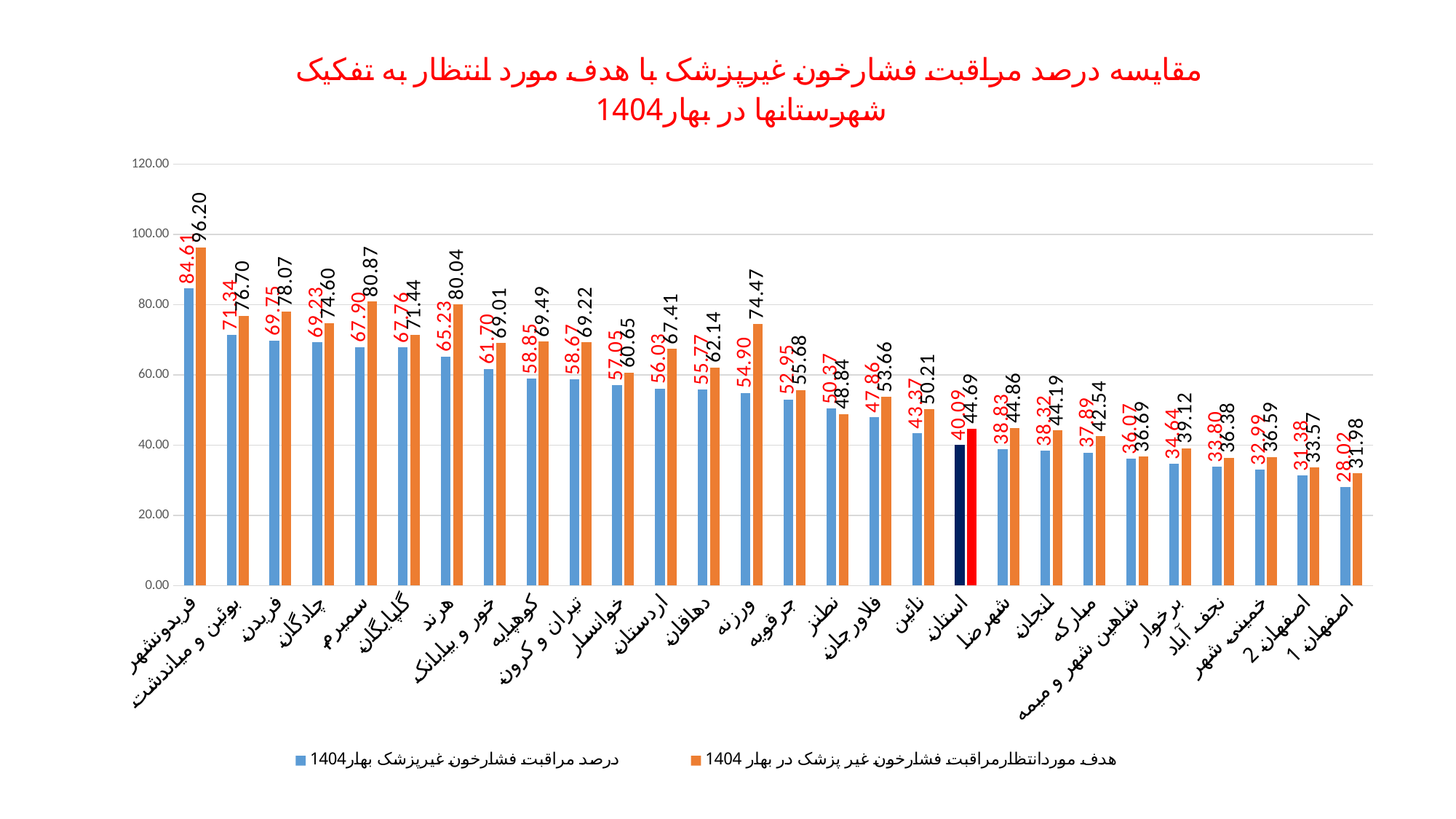

### Chart:  مقایسه درصد مراقبت فشارخون غیرپزشک با هدف مورد انتظار به تفکیک شهرستانها در بهار1404

| Category | درصد مراقبت فشارخون غیرپزشک بهار1404 | هدف موردانتظارمراقبت فشارخون غیر پزشک در بهار 1404 |
|---|---|---|
| فریدونشهر | 84.61128860489883 | 96.19500000000001 |
| بوئین و میاندشت | 71.33740288568258 | 76.7016 |
| فریدن | 69.75124378109453 | 78.06900000000002 |
| چادگان | 69.22722029988466 | 74.6028 |
| سمیرم | 67.90162383730096 | 80.86740000000002 |
| گلپایگان | 67.76063497725853 | 71.444 |
| هرند | 65.2349828820417 | 80.04060000000001 |
| خور و بیابانک | 61.702758825274394 | 69.006 |
| کوهپایه | 58.846289131199434 | 69.4936 |
| تیران و کرون | 58.670082683125656 | 69.218 |
| خوانسار | 57.04622322435174 | 60.653200000000005 |
| اردستان | 56.0335641981886 | 67.4054 |
| دهاقان | 55.767149967539495 | 62.1372 |
| ورزنه | 54.90196078431373 | 74.465 |
| جرقویه | 52.95238095238095 | 55.6818 |
| نطنز | 50.36598117811084 | 48.8448 |
| فلاورجان | 47.86227771471812 | 53.6572 |
| نائین | 43.3690818728747 | 50.2122 |
| استان | 40.09080269382978 | 44.6896 |
| شهرضا | 38.83082158483228 | 44.8592 |
| لنجان | 38.32493039355858 | 44.1914 |
| مبارکه | 37.893578990787844 | 42.537800000000004 |
| شاهین شهر و میمه | 36.07369636328651 | 36.6866 |
| برخوار | 34.63574097135741 | 39.1246 |
| نجف آباد | 33.80044345898005 | 36.379200000000004 |
| خمینی شهر | 32.994654299571636 | 36.59120000000001 |
| اصفهان 2 | 31.383561215231065 | 33.57020000000001 |
| اصفهان 1 | 28.023296166090798 | 31.980200000000004 |